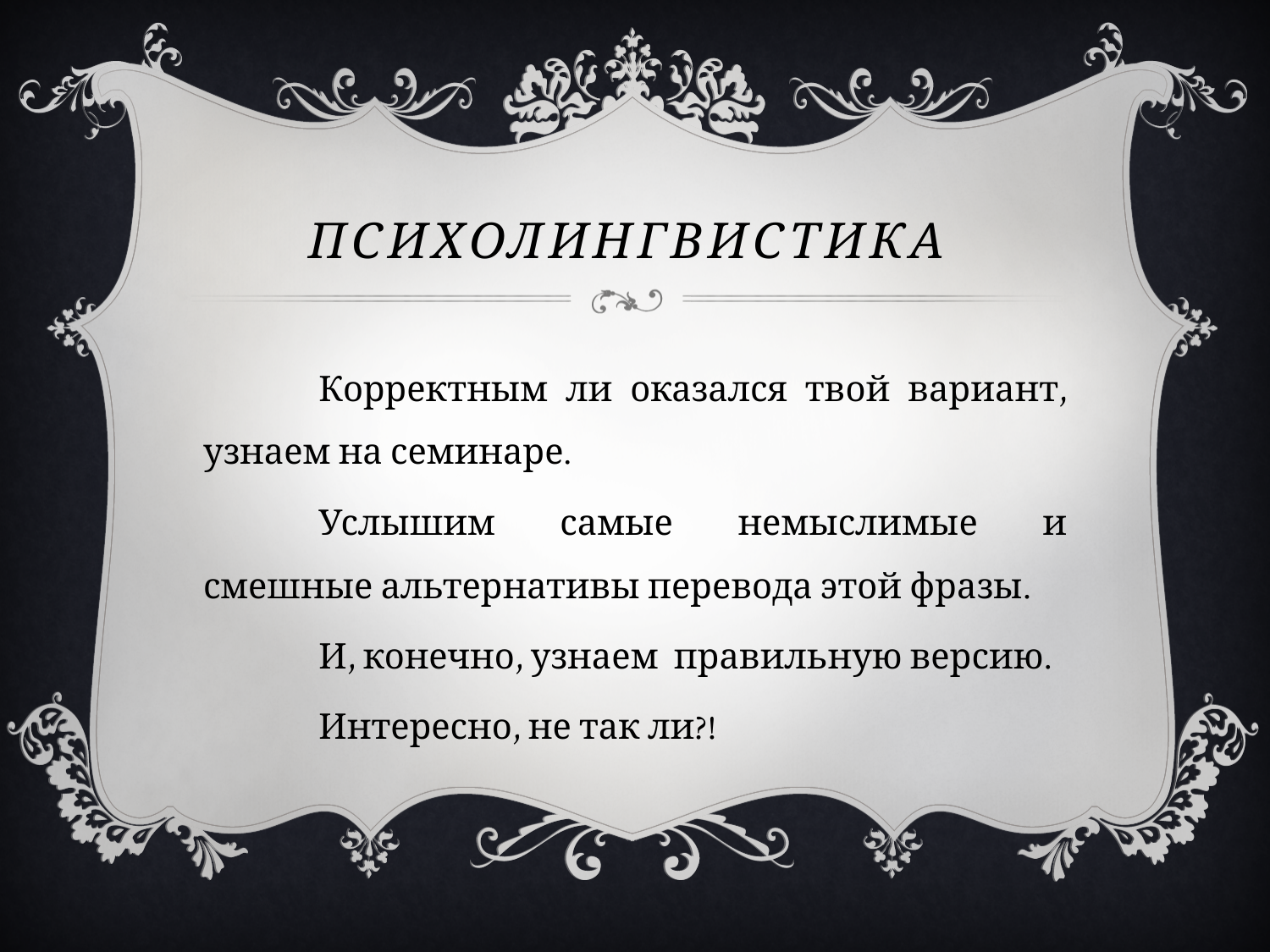

# Психолингвистика
	Корректным ли оказался твой вариант, узнаем на семинаре.
	Услышим самые немыслимые и смешные альтернативы перевода этой фразы.
	И, конечно, узнаем  правильную версию.
	Интересно, не так ли?!